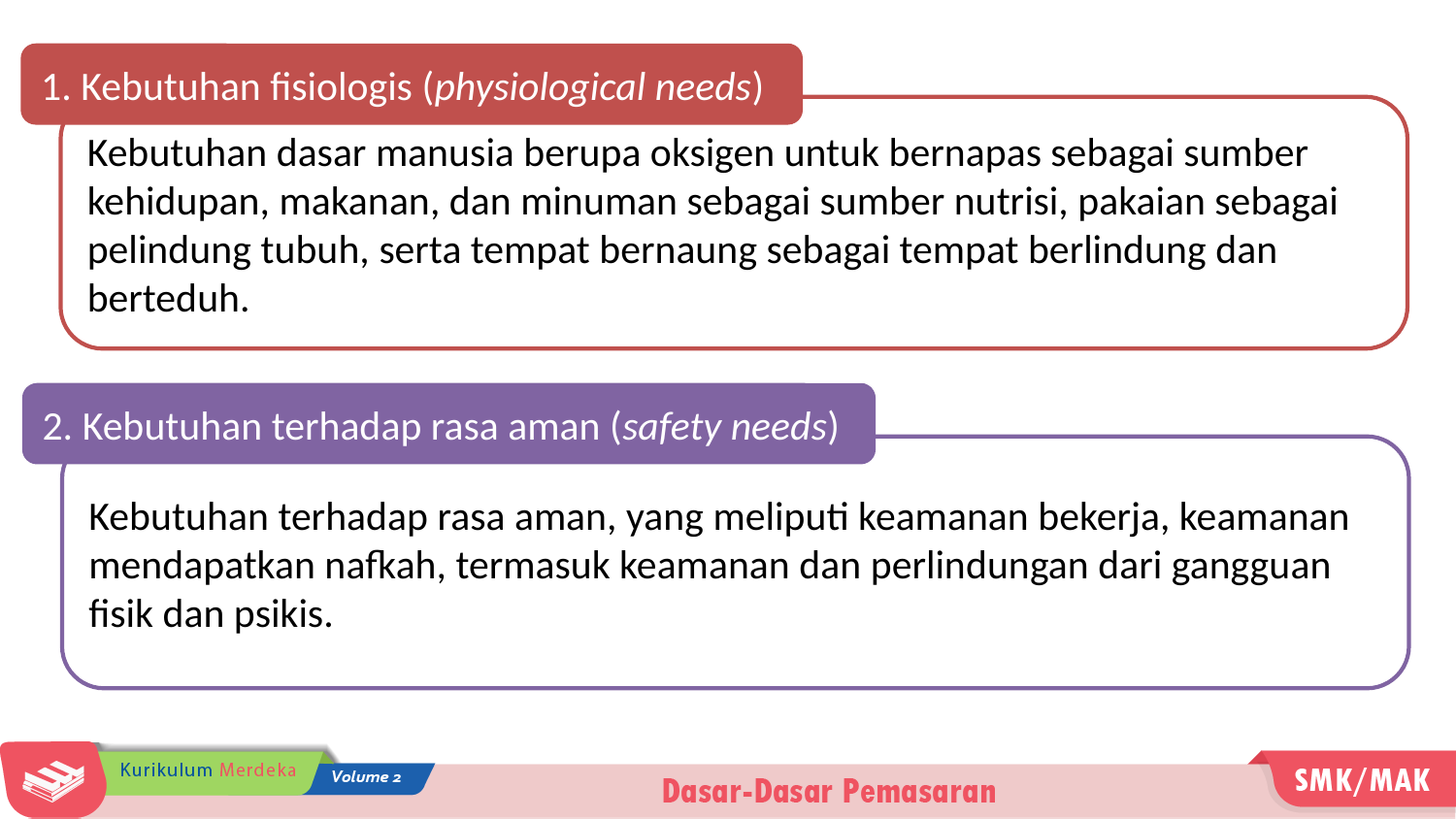

1. Kebutuhan fisiologis (physiological needs)
Kebutuhan dasar manusia berupa oksigen untuk bernapas sebagai sumber kehidupan, makanan, dan minuman sebagai sumber nutrisi, pakaian sebagai pelindung tubuh, serta tempat bernaung sebagai tempat berlindung dan berteduh.
2. Kebutuhan terhadap rasa aman (safety needs)
Kebutuhan terhadap rasa aman, yang meliputi keamanan bekerja, keamanan mendapatkan nafkah, termasuk keamanan dan perlindungan dari gangguan fisik dan psikis.